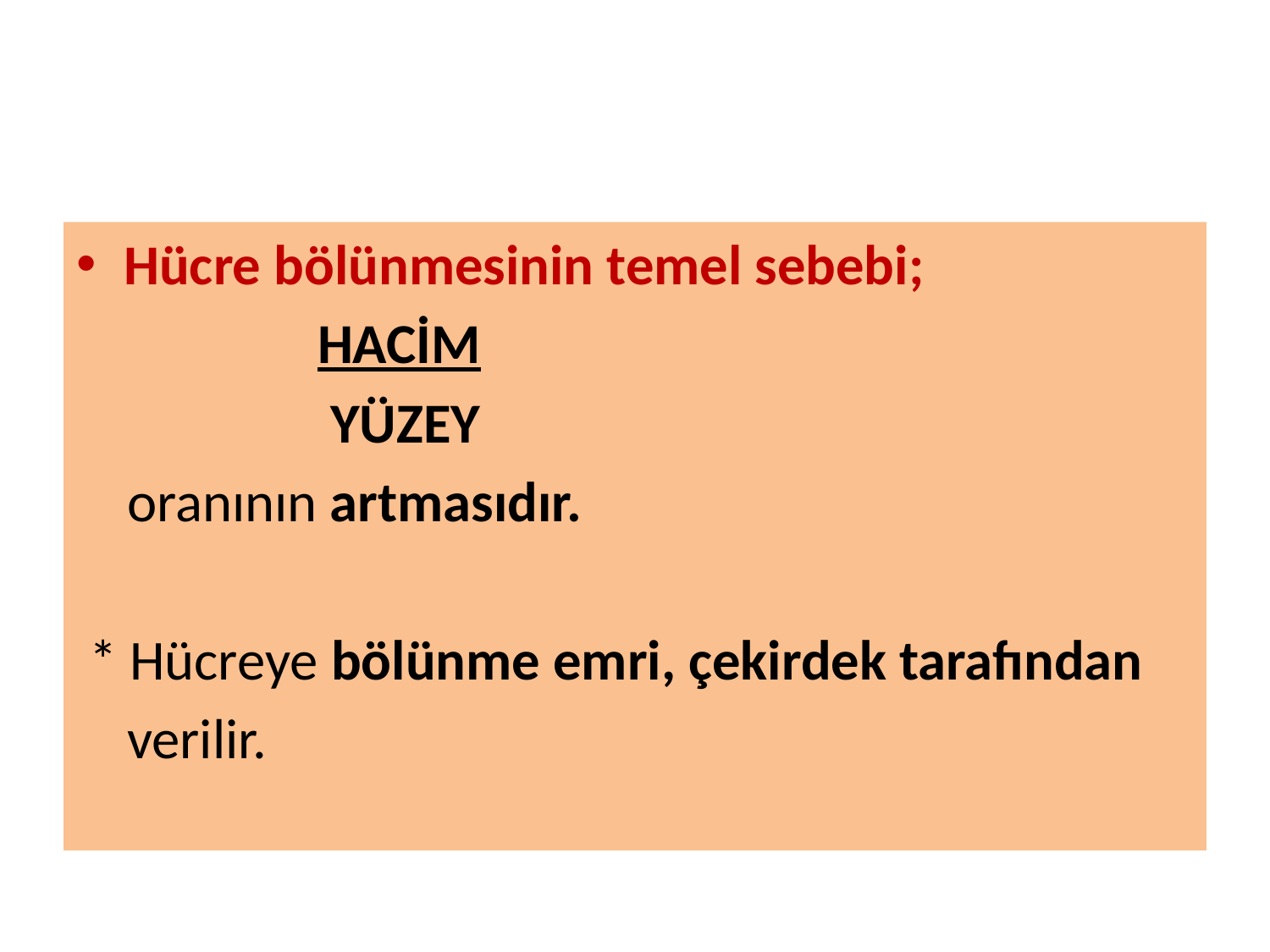

#
Hücre bölünmesinin temel sebebi;
                   HACİM
          	YÜZEY
    oranının artmasıdır.

 * Hücreye bölünme emri, çekirdek tarafından
    verilir.